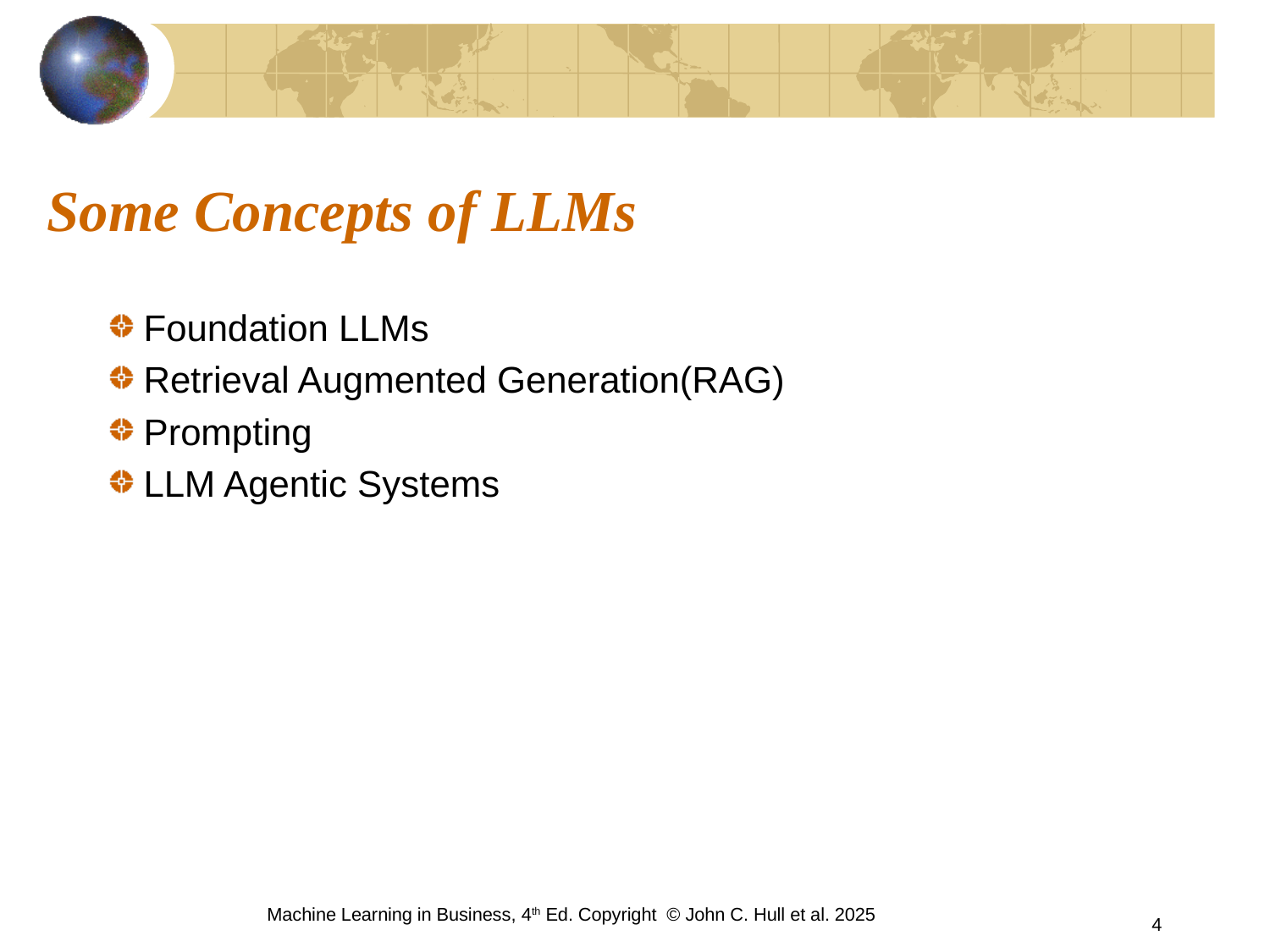

# Some Concepts of LLMs
Foundation LLMs
Retrieval Augmented Generation(RAG)
Prompting
LLM Agentic Systems
Machine Learning in Business, 4th Ed. Copyright  © John C. Hull et al. 2025
4